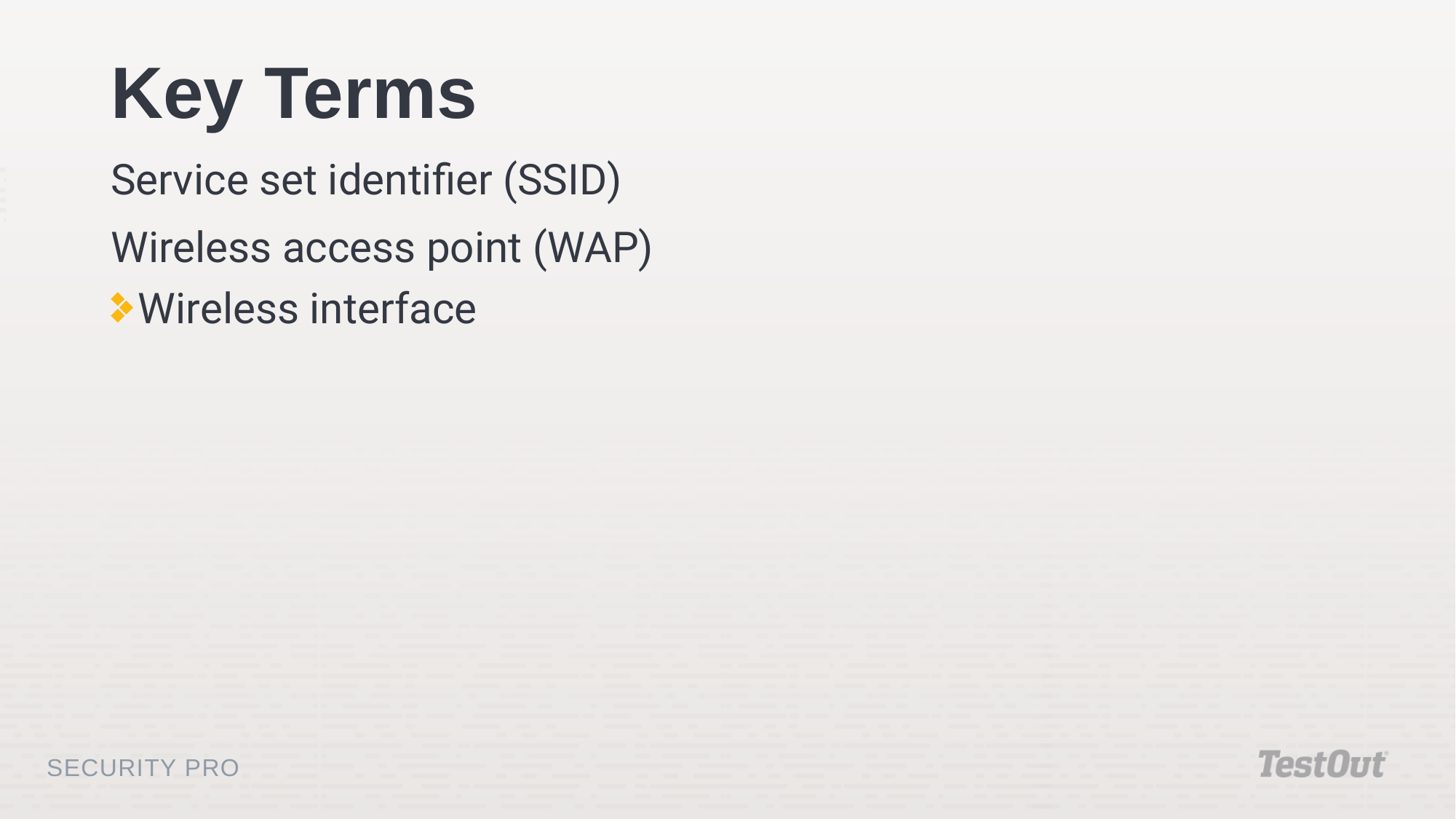

# Key Terms
Service set identifier (SSID)
Wireless access point (WAP)
Wireless interface
Security Pro